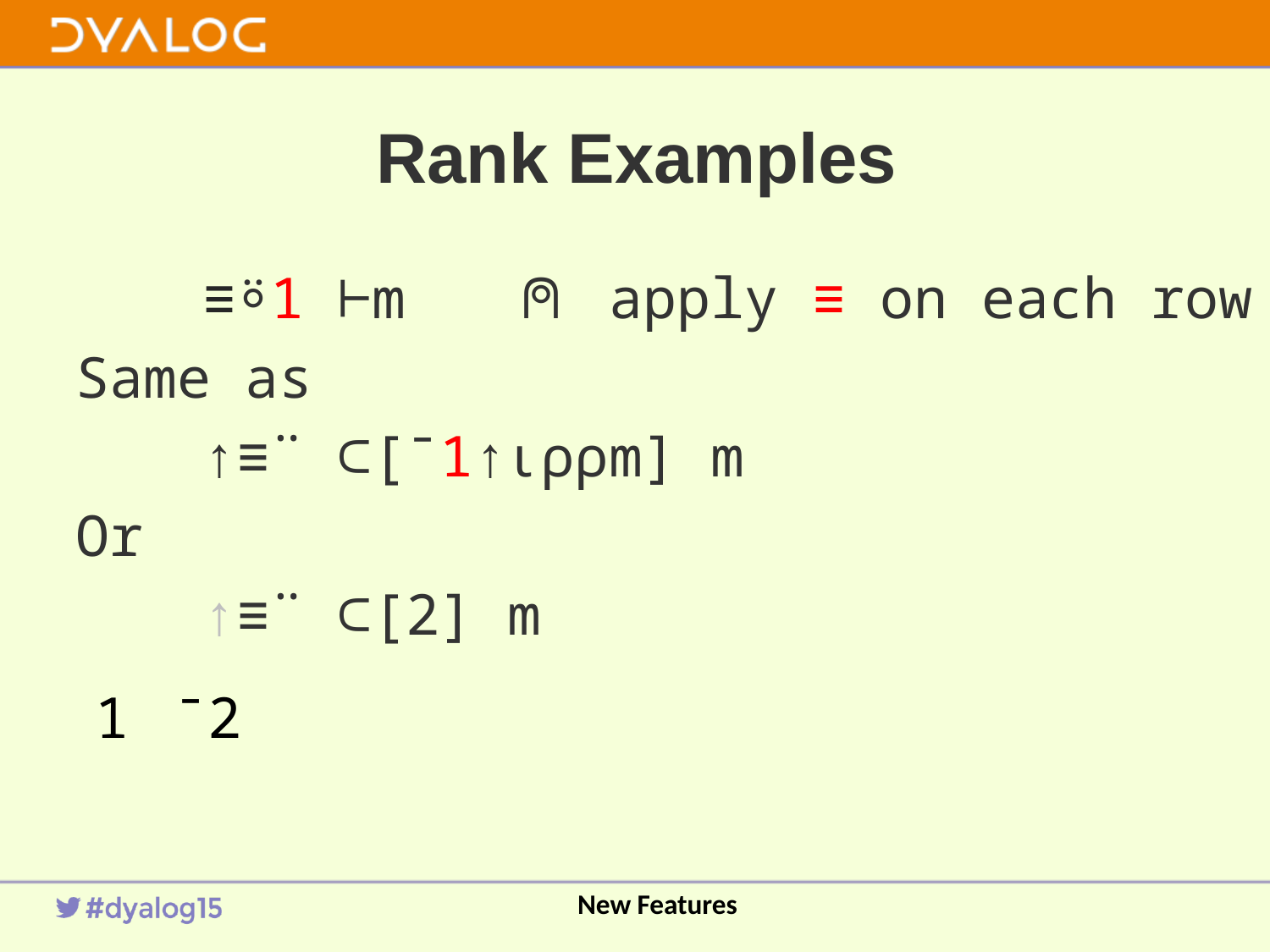

# Rank Examples
	≡⍤1 ⊢m   ⍝ apply ≡ on each row
Same as
	↑≡¨ ⊂[¯1↑⍳⍴⍴m] m
Or
	↑≡¨ ⊂[2] m
1
¯2

New Features